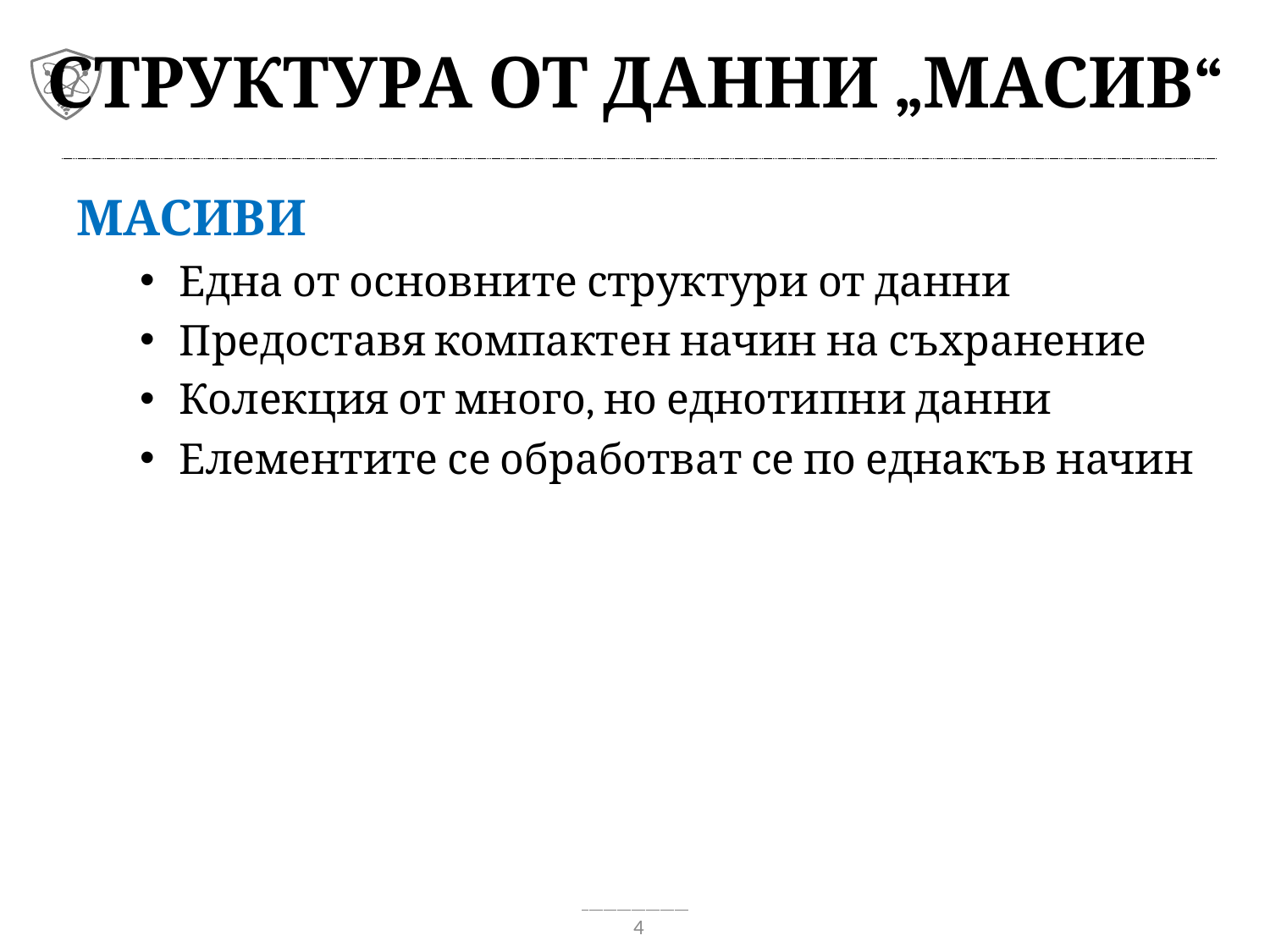

# Структура от данни „Масив“
Масиви
Една от основните структури от данни
Предоставя компактен начин на съхранение
Колекция от много, но еднотипни данни
Елементите се обработват се по еднакъв начин
4